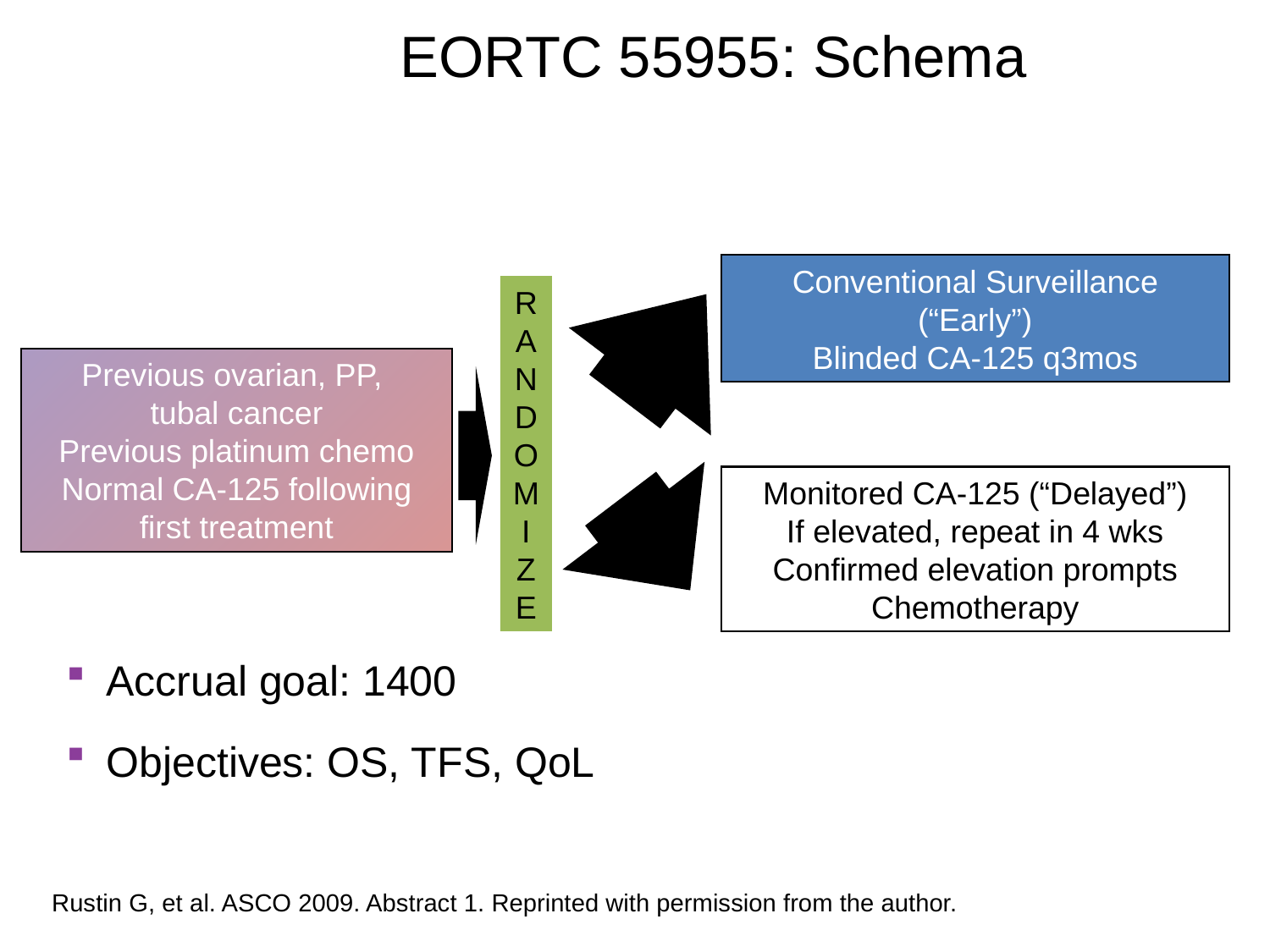

# EORTC 55955: Schema
Conventional Surveillance (“Early”)
Blinded CA-125 q3mos

R
A
N
D
O
M
I
Z
E
Previous ovarian, PP,
tubal cancer
Previous platinum chemo
Normal CA-125 following first treatment

Monitored CA-125 (“Delayed”)
If elevated, repeat in 4 wks
Confirmed elevation prompts
Chemotherapy
Accrual goal: 1400
Objectives: OS, TFS, QoL
Rustin G, et al. ASCO 2009. Abstract 1. Reprinted with permission from the author.